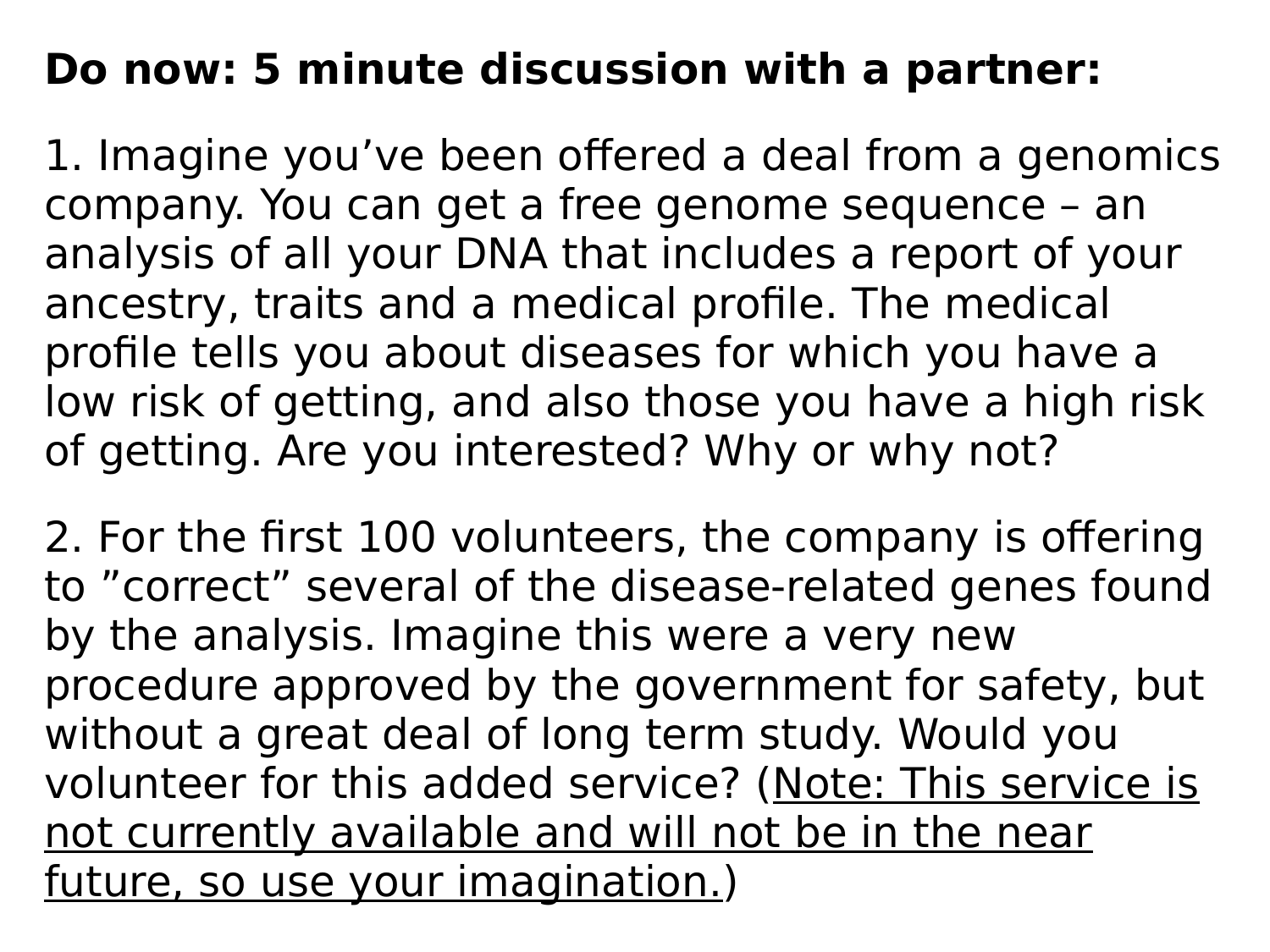

Do now: 5 minute discussion with a partner:
1. Imagine you’ve been offered a deal from a genomics company. You can get a free genome sequence – an analysis of all your DNA that includes a report of your ancestry, traits and a medical profile. The medical profile tells you about diseases for which you have a low risk of getting, and also those you have a high risk of getting. Are you interested? Why or why not?
2. For the first 100 volunteers, the company is offering to ”correct” several of the disease-related genes found by the analysis. Imagine this were a very new procedure approved by the government for safety, but without a great deal of long term study. Would you volunteer for this added service? (Note: This service is not currently available and will not be in the near future, so use your imagination.)